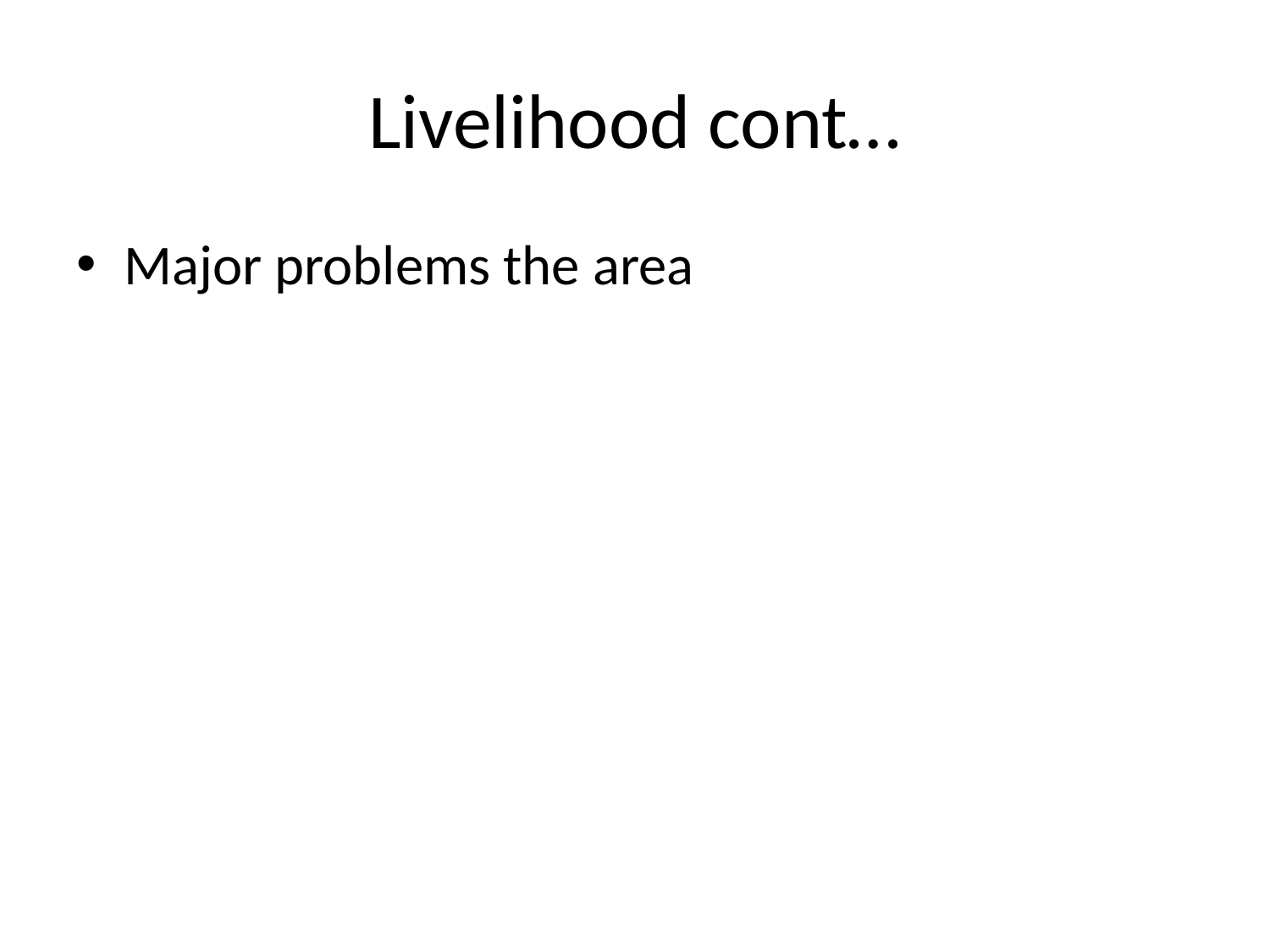

# Livelihood cont…
Major problems the area